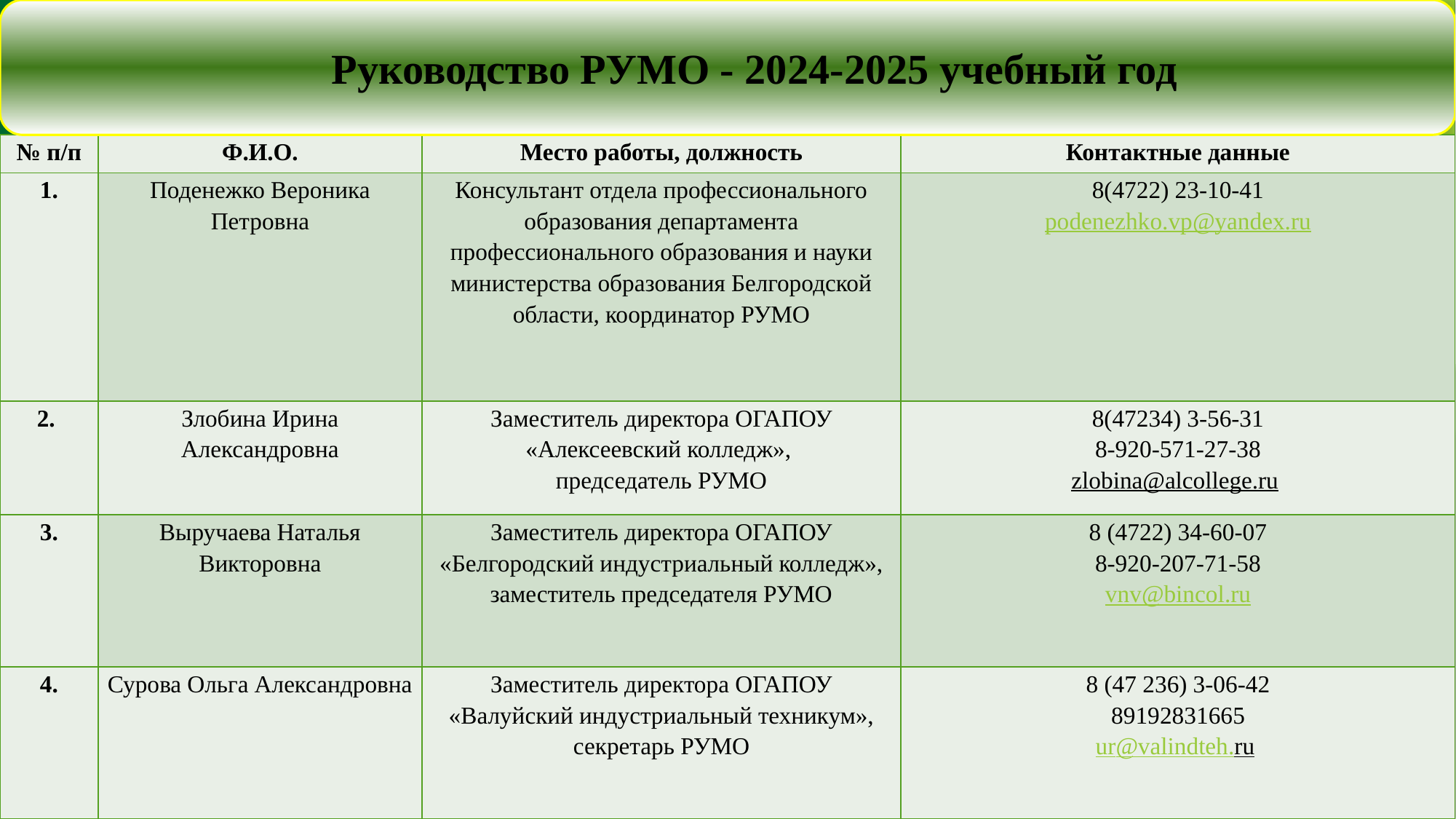

Руководство РУМО - 2024-2025 учебный год
| № п/п | Ф.И.О. | Место работы, должность | Контактные данные |
| --- | --- | --- | --- |
| 1. | Поденежко Вероника Петровна | Консультант отдела профессионального образования департамента профессионального образования и науки министерства образования Белгородской области, координатор РУМО | 8(4722) 23-10-41 podenezhko.vp@yandex.ru |
| 2. | Злобина Ирина Александровна | Заместитель директора ОГАПОУ «Алексеевский колледж», председатель РУМО | 8(47234) 3-56-31 8-920-571-27-38 zlobina@alcollege.ru |
| 3. | Выручаева Наталья Викторовна | Заместитель директора ОГАПОУ «Белгородский индустриальный колледж», заместитель председателя РУМО | 8 (4722) 34-60-07 8-920-207-71-58 vnv@bincol.ru |
| 4. | Сурова Ольга Александровна | Заместитель директора ОГАПОУ «Валуйский индустриальный техникум», секретарь РУМО | 8 (47 236) 3-06-42 89192831665 ur@valindteh.ru |